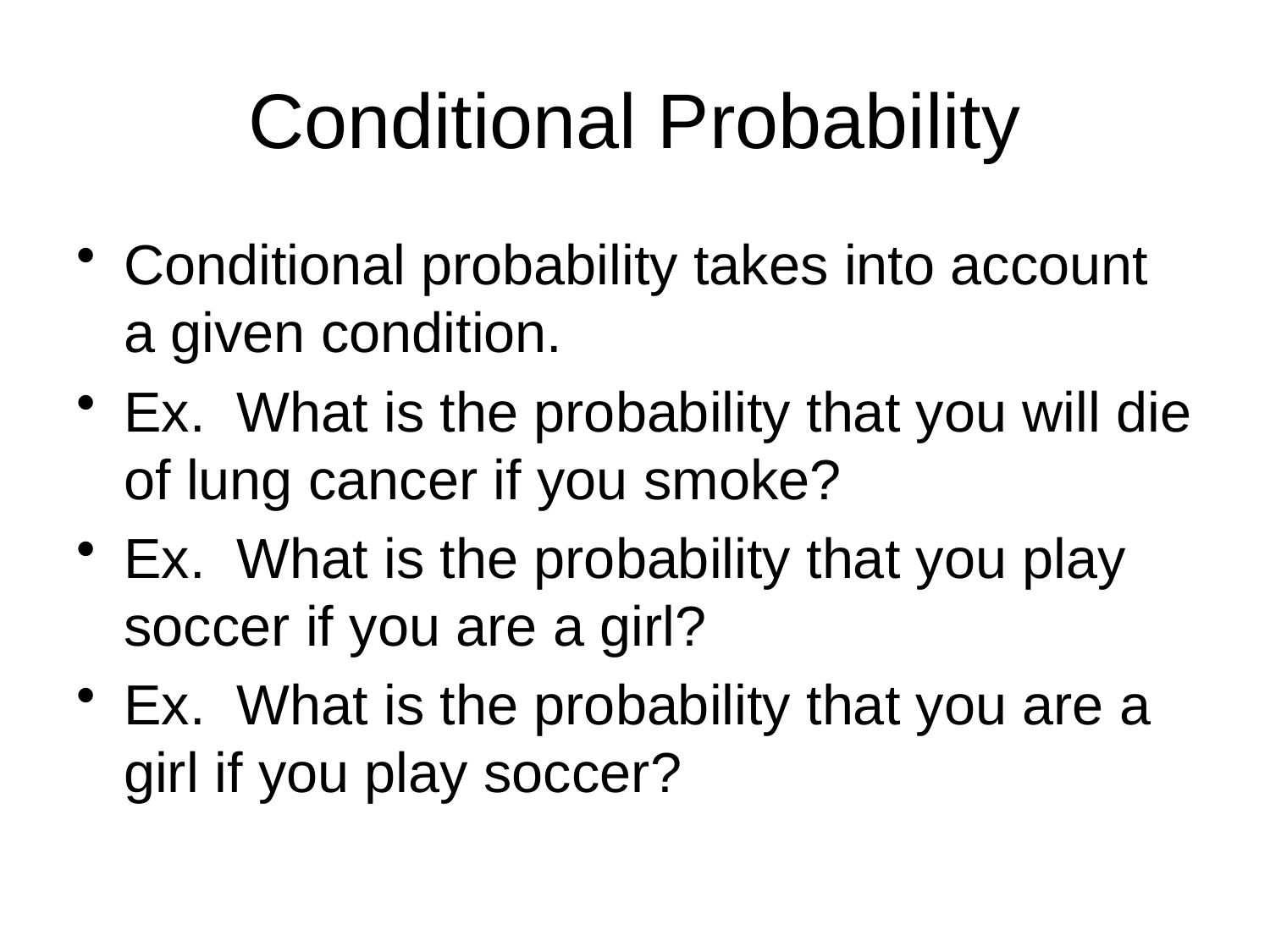

# Conditional Probability
Conditional probability takes into account a given condition.
Ex.  What is the probability that you will die of lung cancer if you smoke?
Ex.  What is the probability that you play soccer if you are a girl?
Ex.  What is the probability that you are a girl if you play soccer?